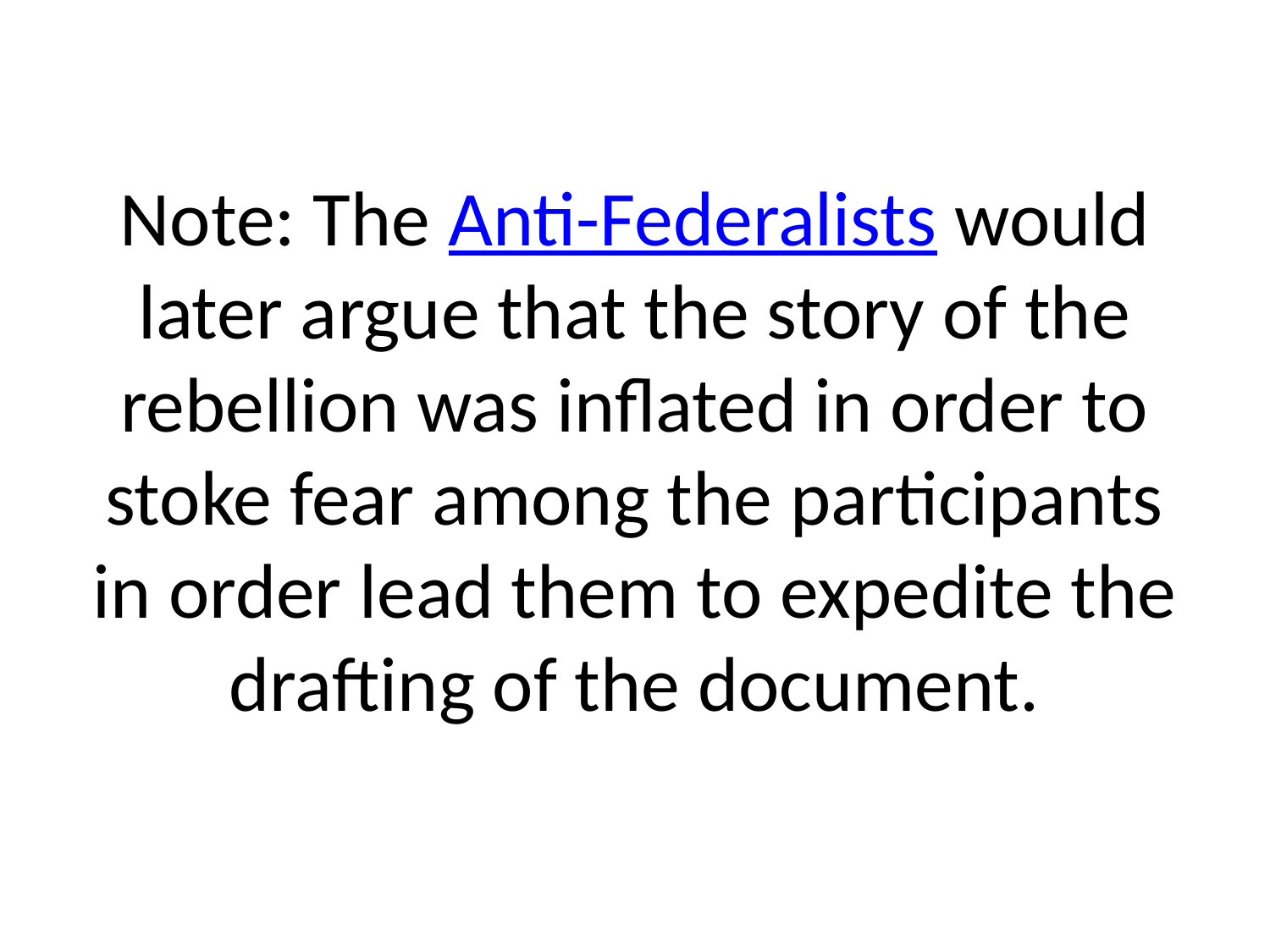

# Note: The Anti-Federalists would later argue that the story of the rebellion was inflated in order to stoke fear among the participants in order lead them to expedite the drafting of the document.